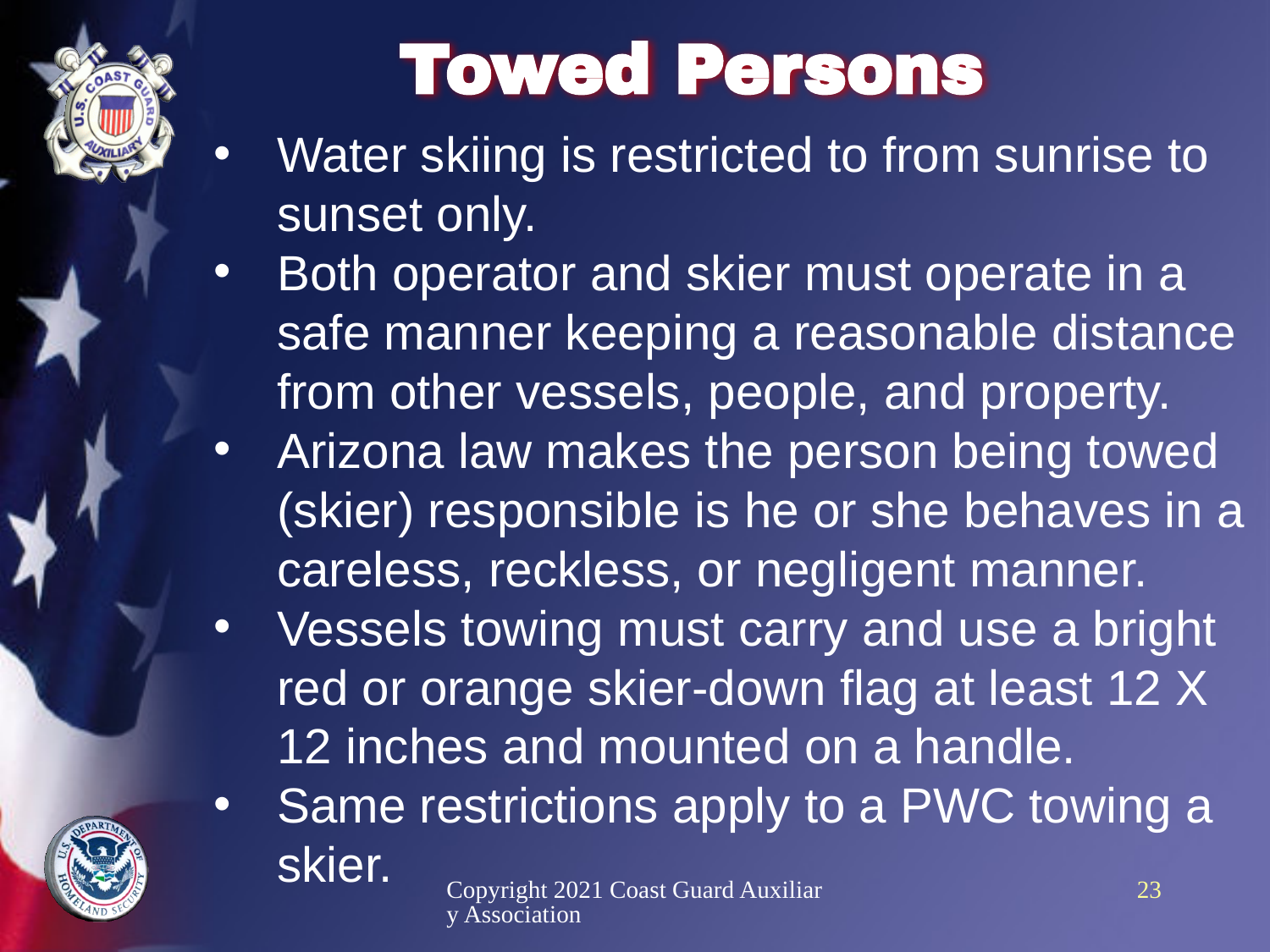

# Towed Persons
Water skiing is restricted to from sunrise to sunset only.
Both operator and skier must operate in a safe manner keeping a reasonable distance from other vessels, people, and property.
Arizona law makes the person being towed (skier) responsible is he or she behaves in a careless, reckless, or negligent manner.
Vessels towing must carry and use a bright red or orange skier-down flag at least 12 X 12 inches and mounted on a handle.
Same restrictions apply to a PWC towing a skier.

Copyright 2021 Coast Guard Auxiliary Association
23